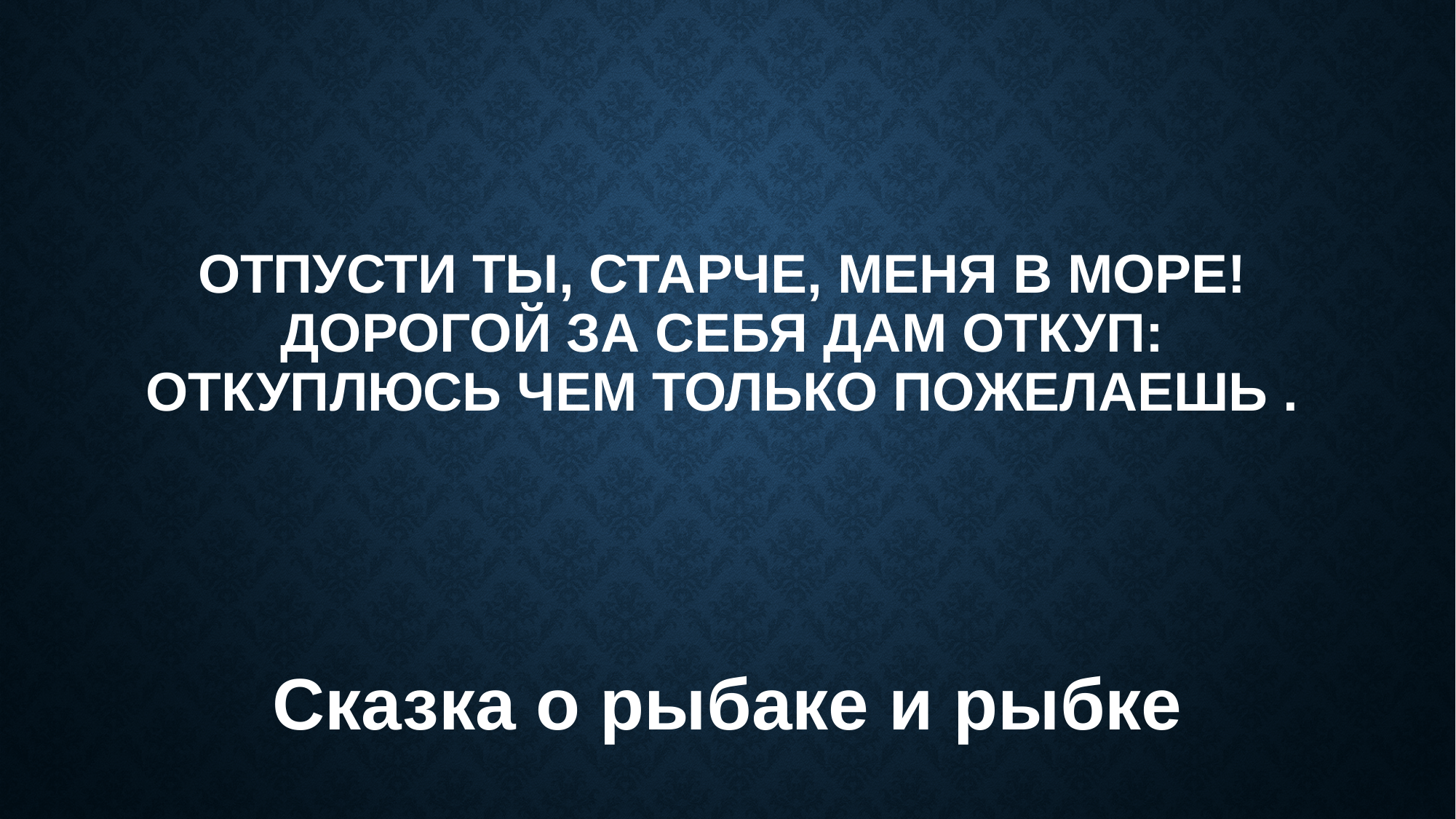

# Отпусти ты, старче, меня в море!  Дорогой за себя дам откуп:  Откуплюсь чем только пожелаешь .
Сказка о рыбаке и рыбке